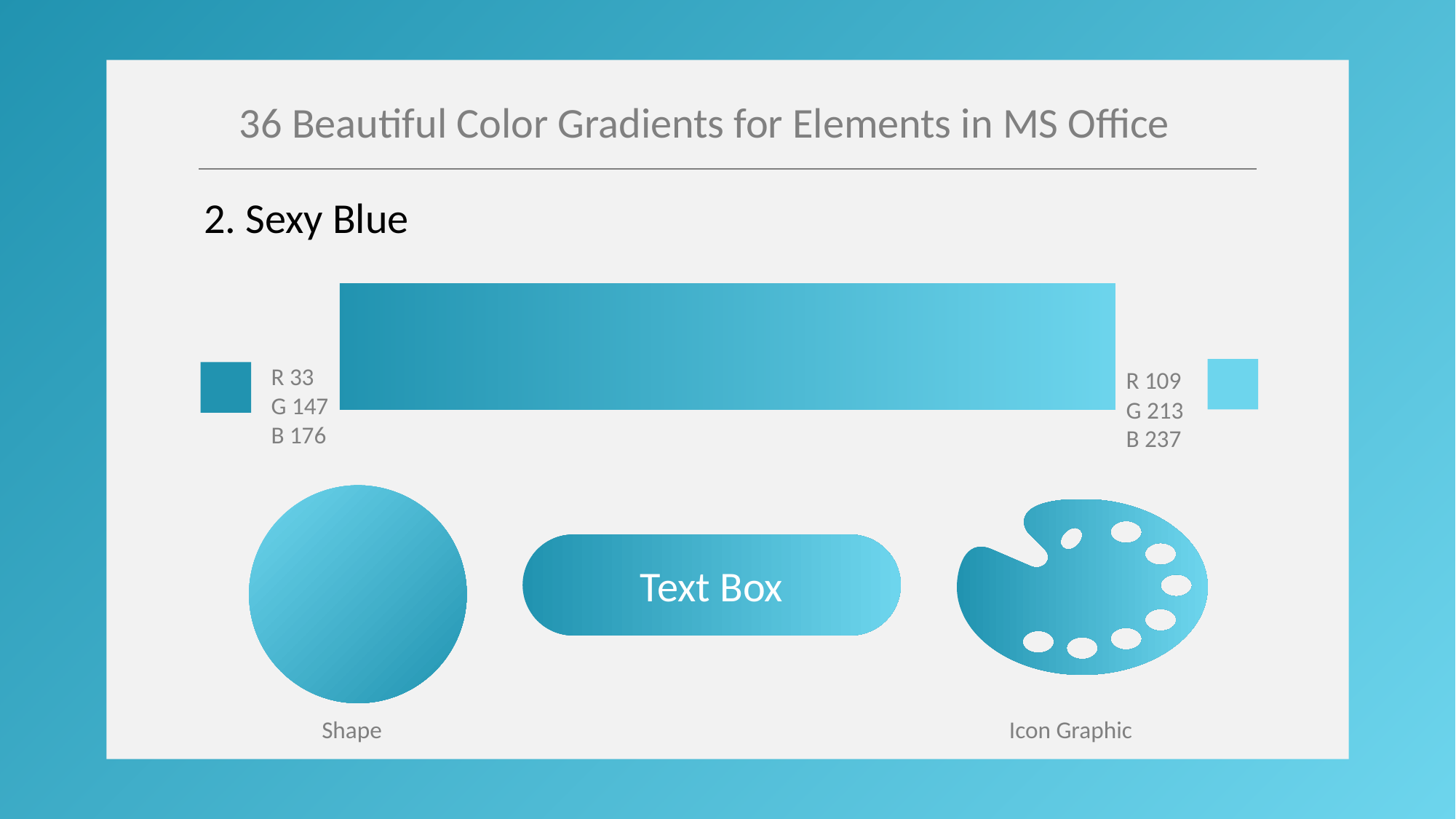

36 Beautiful Color Gradients for Elements in MS Office
2. Sexy Blue

R 33
G 147
B 176

R 109
G 213
B 237

Text Box
Shape
Icon Graphic
Credit Post
https://digitalsynopsis.com